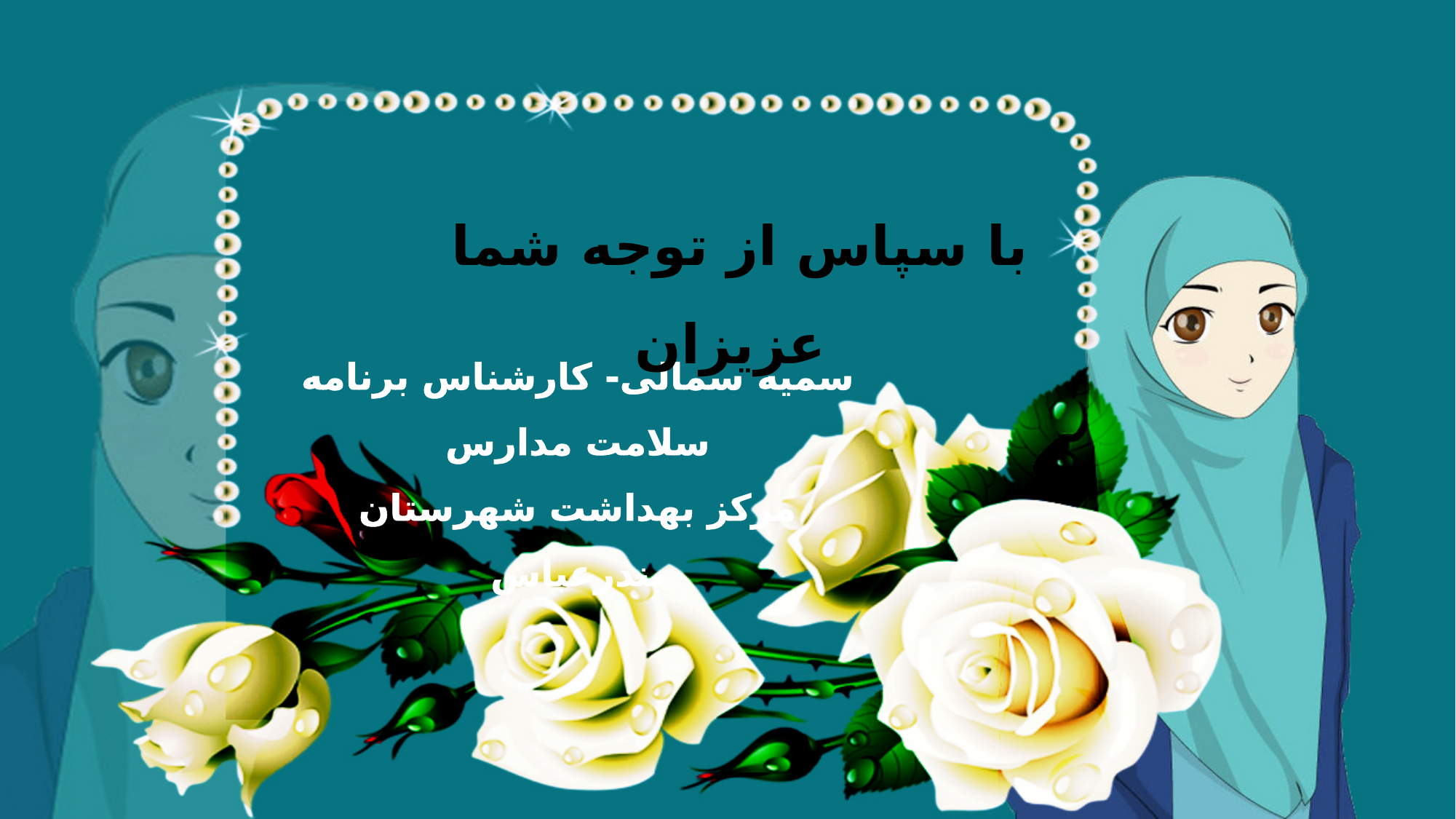

با سپاس از توجه شما عزیزان
سمیه سمالی- کارشناس برنامه سلامت مدارس
مرکز بهداشت شهرستان بندرعباس